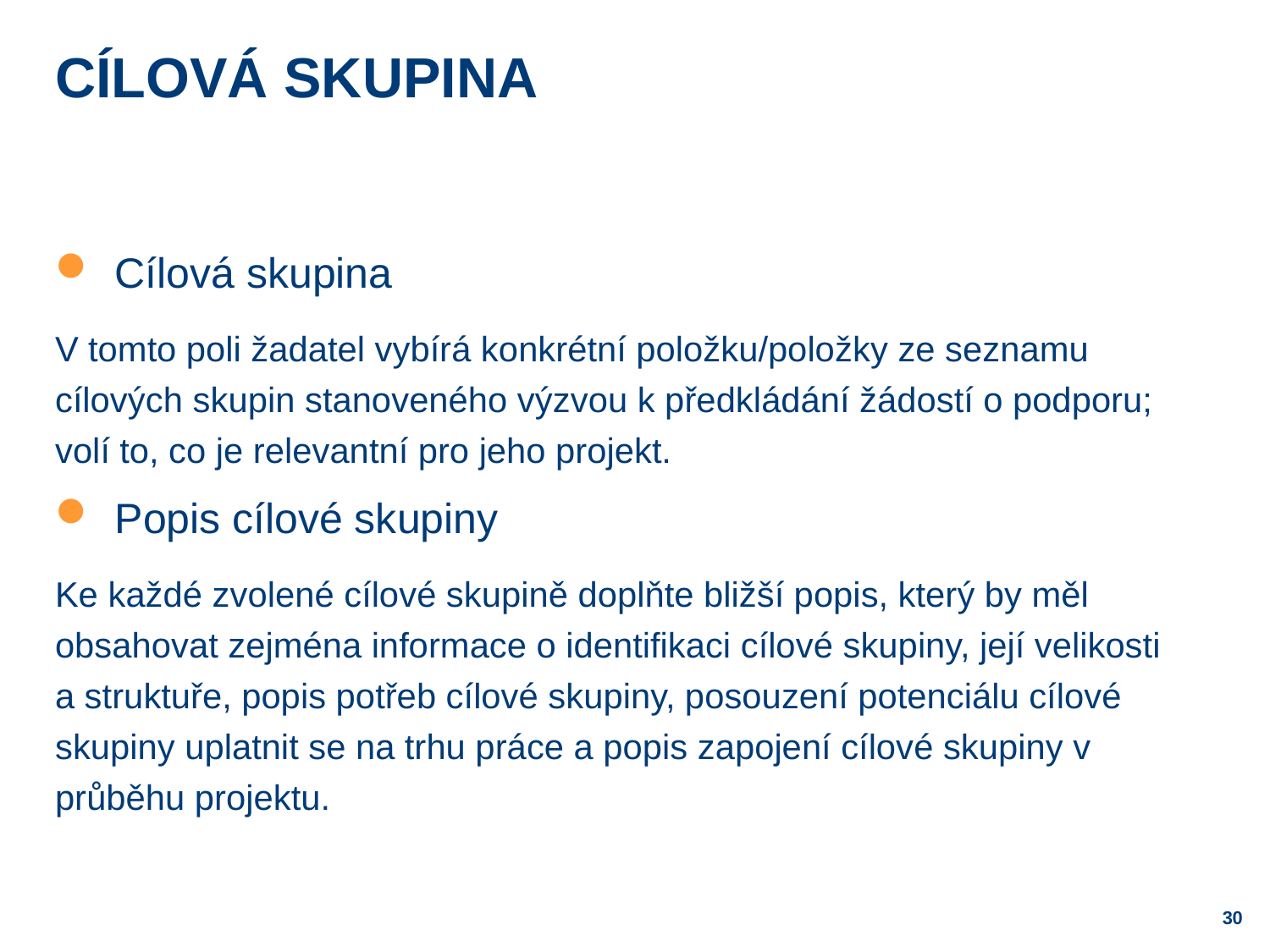

# Cílová skupina
Cílová skupina
V tomto poli žadatel vybírá konkrétní položku/položky ze seznamu cílových skupin stanoveného výzvou k předkládání žádostí o podporu; volí to, co je relevantní pro jeho projekt.
Popis cílové skupiny
Ke každé zvolené cílové skupině doplňte bližší popis, který by měl obsahovat zejména informace o identifikaci cílové skupiny, její velikosti a struktuře, popis potřeb cílové skupiny, posouzení potenciálu cílové skupiny uplatnit se na trhu práce a popis zapojení cílové skupiny v průběhu projektu.
30